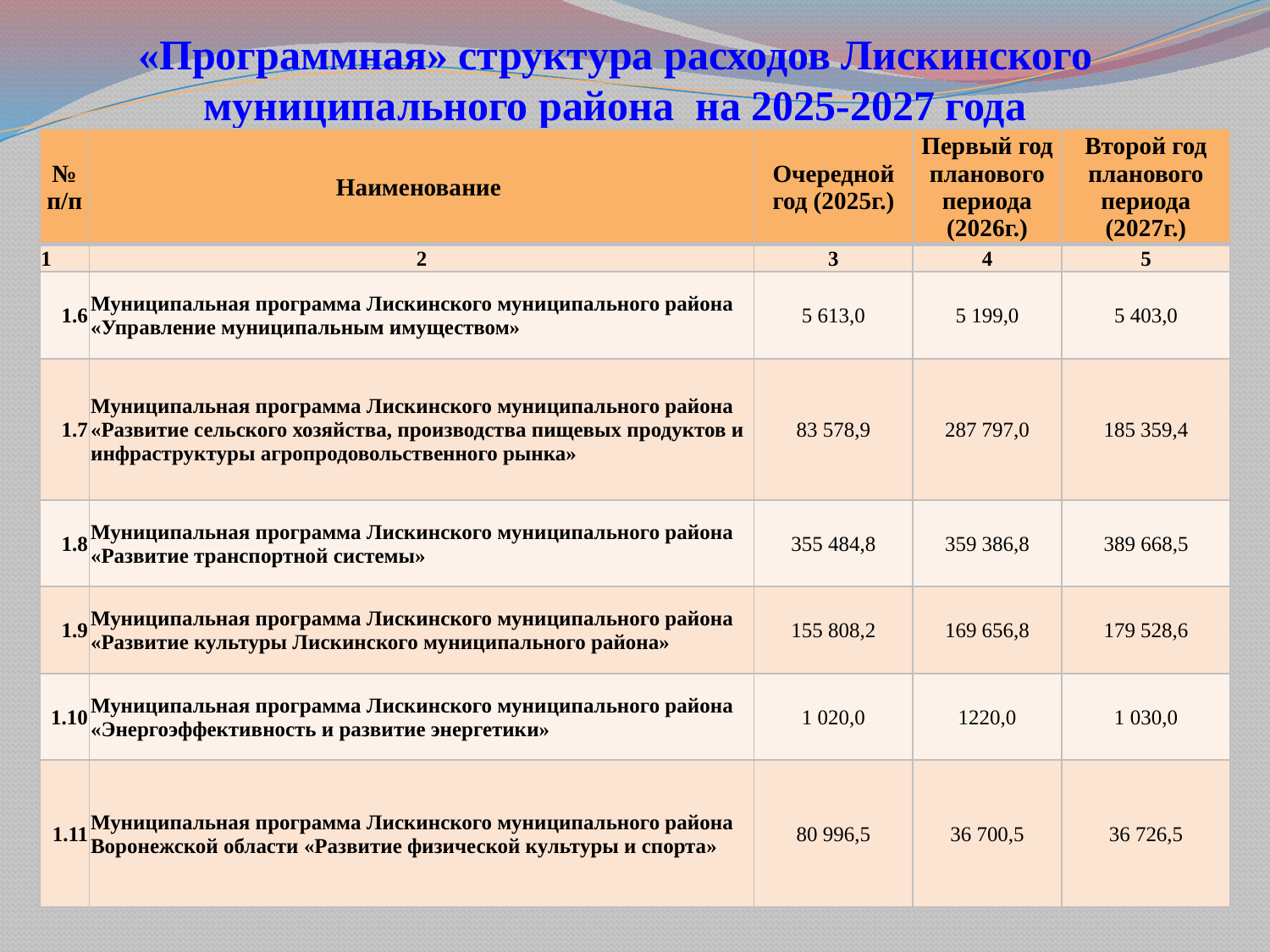

# «Программная» структура расходов Лискинского муниципального района  на 2025-2027 года
| № п/п | Наименование | Очередной год (2025г.) | Первый год планового периода (2026г.) | Второй год планового периода (2027г.) |
| --- | --- | --- | --- | --- |
| 1 | 2 | 3 | 4 | 5 |
| 1.6 | Муниципальная программа Лискинского муниципального района «Управление муниципальным имуществом» | 5 613,0 | 5 199,0 | 5 403,0 |
| 1.7 | Муниципальная программа Лискинского муниципального района «Развитие сельского хозяйства, производства пищевых продуктов и инфраструктуры агропродовольственного рынка» | 83 578,9 | 287 797,0 | 185 359,4 |
| 1.8 | Муниципальная программа Лискинского муниципального района «Развитие транспортной системы» | 355 484,8 | 359 386,8 | 389 668,5 |
| 1.9 | Муниципальная программа Лискинского муниципального района «Развитие культуры Лискинского муниципального района» | 155 808,2 | 169 656,8 | 179 528,6 |
| 1.10 | Муниципальная программа Лискинского муниципального района «Энергоэффективность и развитие энергетики» | 1 020,0 | 1220,0 | 1 030,0 |
| 1.11 | Муниципальная программа Лискинского муниципального района Воронежской области «Развитие физической культуры и спорта» | 80 996,5 | 36 700,5 | 36 726,5 |